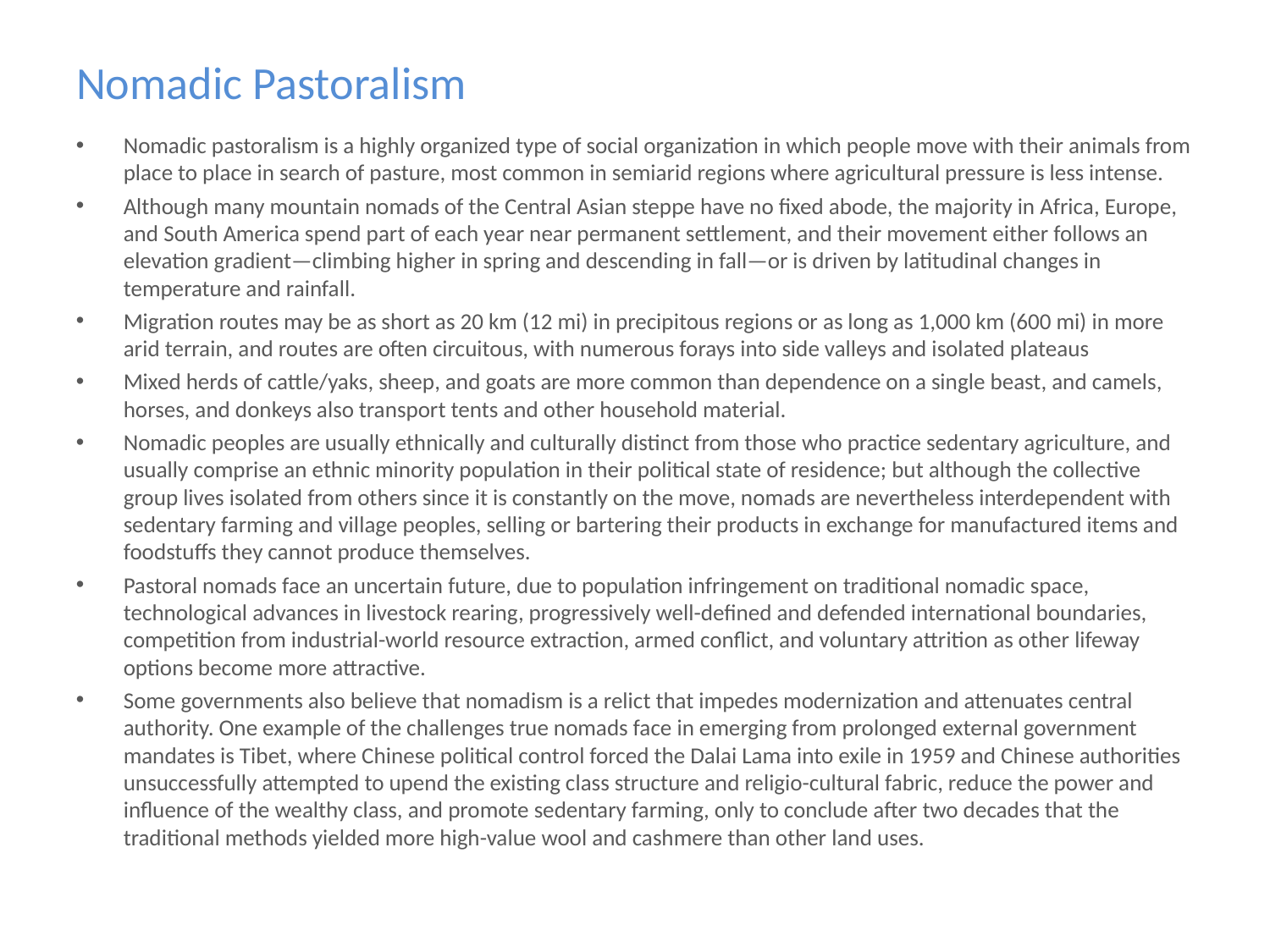

# Nomadic Pastoralism
Nomadic pastoralism is a highly organized type of social organization in which people move with their animals from place to place in search of pasture, most common in semiarid regions where agricultural pressure is less intense.
Although many mountain nomads of the Central Asian steppe have no fixed abode, the majority in Africa, Europe, and South America spend part of each year near permanent settlement, and their movement either follows an elevation gradient—climbing higher in spring and descending in fall—or is driven by latitudinal changes in temperature and rainfall.
Migration routes may be as short as 20 km (12 mi) in precipitous regions or as long as 1,000 km (600 mi) in more arid terrain, and routes are often circuitous, with numerous forays into side valleys and isolated plateaus
Mixed herds of cattle/yaks, sheep, and goats are more common than dependence on a single beast, and camels, horses, and donkeys also transport tents and other household material.
Nomadic peoples are usually ethnically and culturally distinct from those who practice sedentary agriculture, and usually comprise an ethnic minority population in their political state of residence; but although the collective group lives isolated from others since it is constantly on the move, nomads are nevertheless interdependent with sedentary farming and village peoples, selling or bartering their products in exchange for manufactured items and foodstuffs they cannot produce themselves.
Pastoral nomads face an uncertain future, due to population infringement on traditional nomadic space, technological advances in livestock rearing, progressively well-defined and defended international boundaries, competition from industrial-world resource extraction, armed conflict, and voluntary attrition as other lifeway options become more attractive.
Some governments also believe that nomadism is a relict that impedes modernization and attenuates central authority. One example of the challenges true nomads face in emerging from prolonged external government mandates is Tibet, where Chinese political control forced the Dalai Lama into exile in 1959 and Chinese authorities unsuccessfully attempted to upend the existing class structure and religio-cultural fabric, reduce the power and influence of the wealthy class, and promote sedentary farming, only to conclude after two decades that the traditional methods yielded more high-value wool and cashmere than other land uses.